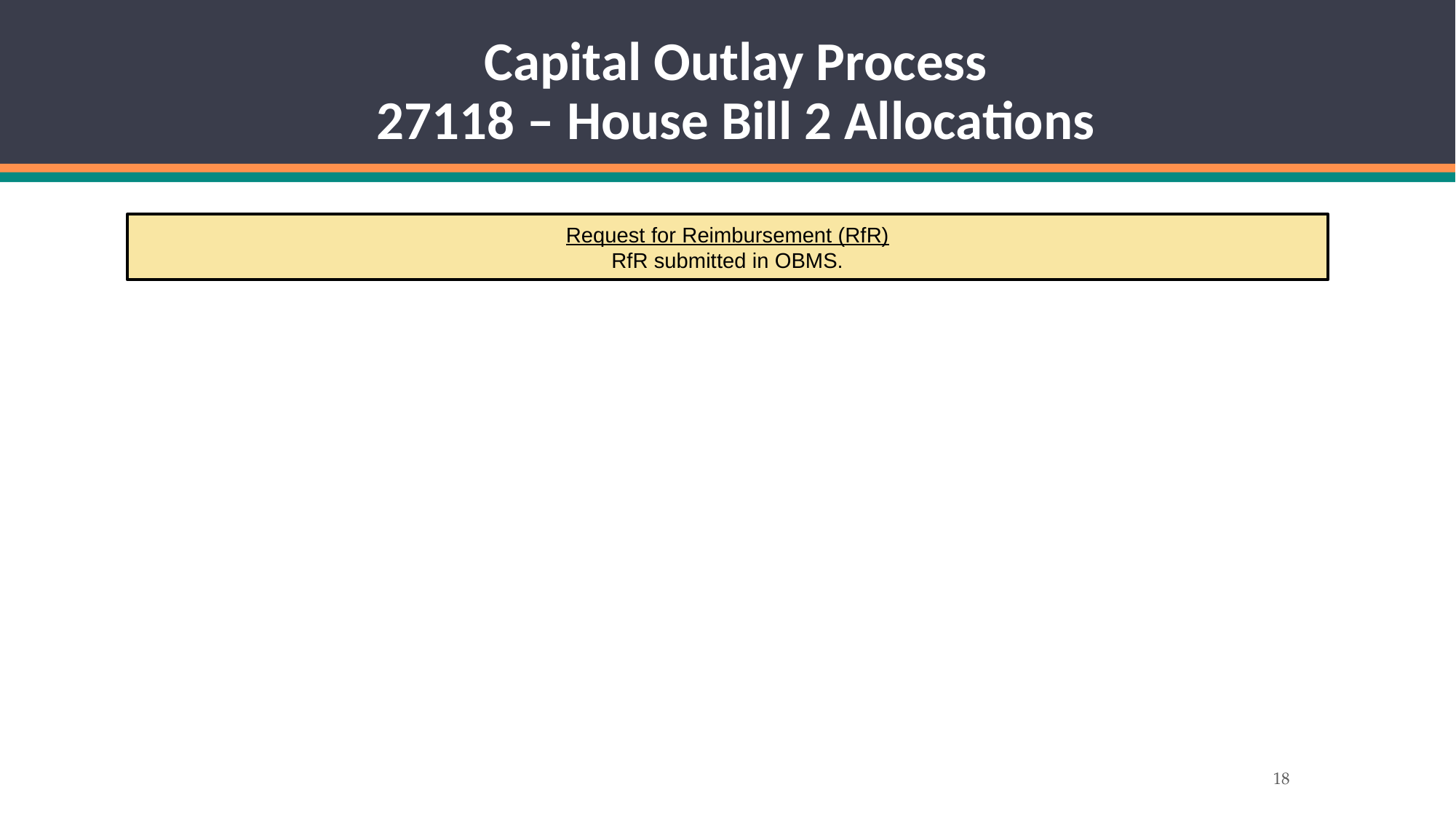

# Capital Outlay Process 27118 – House Bill 2 Allocations
Request for Reimbursement (RfR)
RfR submitted in OBMS.
18